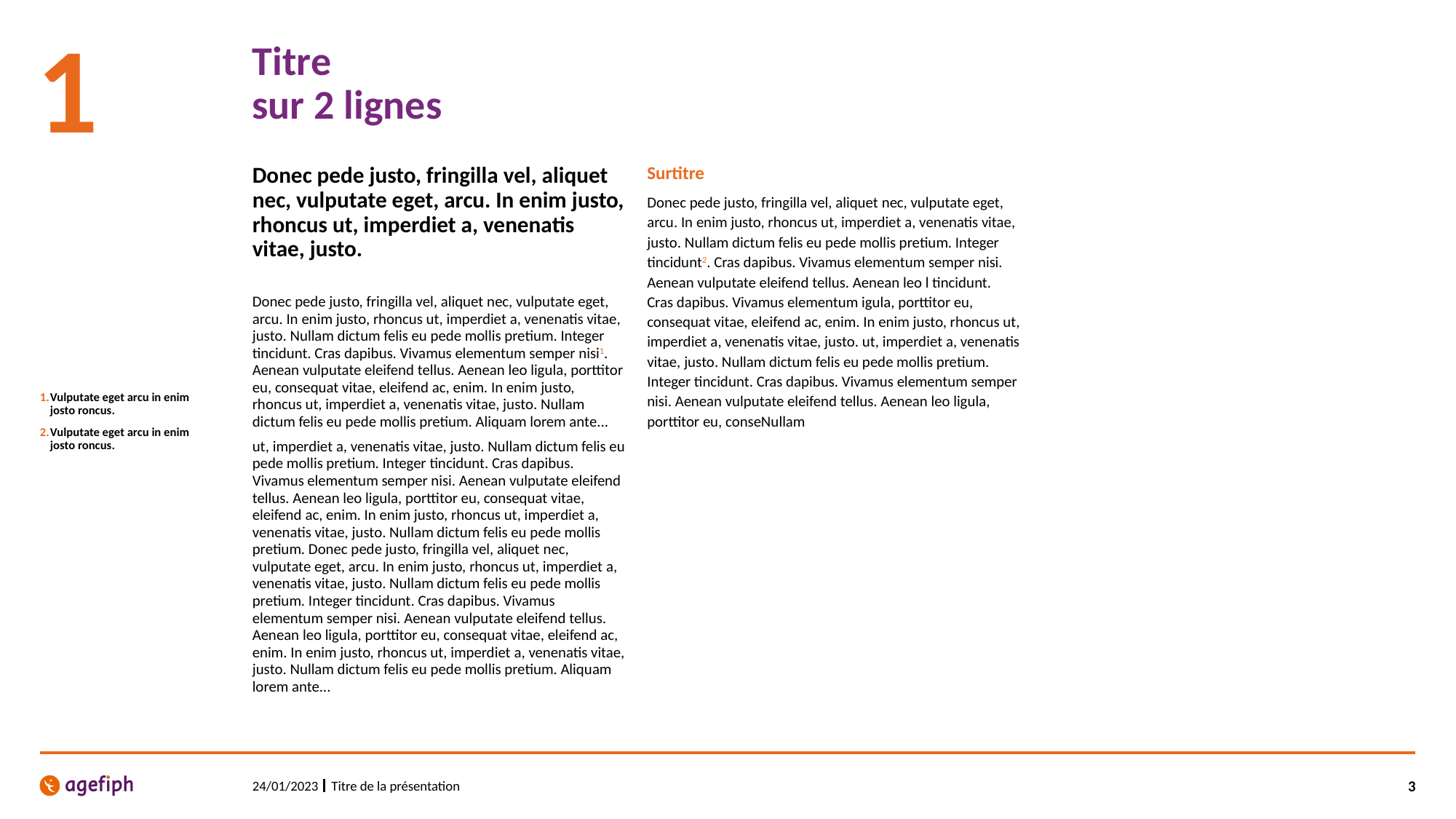

1
# Titre sur 2 lignes
Vulputate eget arcu in enim josto roncus.
Vulputate eget arcu in enim josto roncus.

Donec pede justo, fringilla vel, aliquet nec, vulputate eget, arcu. In enim justo, rhoncus ut, imperdiet a, venenatis vitae, justo.

Donec pede justo, fringilla vel, aliquet nec, vulputate eget, arcu. In enim justo, rhoncus ut, imperdiet a, venenatis vitae, justo. Nullam dictum felis eu pede mollis pretium. Integer tincidunt. Cras dapibus. Vivamus elementum semper nisi1. Aenean vulputate eleifend tellus. Aenean leo ligula, porttitor eu, consequat vitae, eleifend ac, enim. In enim justo, rhoncus ut, imperdiet a, venenatis vitae, justo. Nullam dictum felis eu pede mollis pretium. Aliquam lorem ante...
ut, imperdiet a, venenatis vitae, justo. Nullam dictum felis eu pede mollis pretium. Integer tincidunt. Cras dapibus. Vivamus elementum semper nisi. Aenean vulputate eleifend tellus. Aenean leo ligula, porttitor eu, consequat vitae, eleifend ac, enim. In enim justo, rhoncus ut, imperdiet a, venenatis vitae, justo. Nullam dictum felis eu pede mollis pretium. Donec pede justo, fringilla vel, aliquet nec, vulputate eget, arcu. In enim justo, rhoncus ut, imperdiet a, venenatis vitae, justo. Nullam dictum felis eu pede mollis pretium. Integer tincidunt. Cras dapibus. Vivamus elementum semper nisi. Aenean vulputate eleifend tellus. Aenean leo ligula, porttitor eu, consequat vitae, eleifend ac, enim. In enim justo, rhoncus ut, imperdiet a, venenatis vitae, justo. Nullam dictum felis eu pede mollis pretium. Aliquam lorem ante...
Surtitre
Donec pede justo, fringilla vel, aliquet nec, vulputate eget, arcu. In enim justo, rhoncus ut, imperdiet a, venenatis vitae, justo. Nullam dictum felis eu pede mollis pretium. Integer tincidunt2. Cras dapibus. Vivamus elementum semper nisi. Aenean vulputate eleifend tellus. Aenean leo l tincidunt. Cras dapibus. Vivamus elementum igula, porttitor eu, consequat vitae, eleifend ac, enim. In enim justo, rhoncus ut, imperdiet a, venenatis vitae, justo. ut, imperdiet a, venenatis vitae, justo. Nullam dictum felis eu pede mollis pretium. Integer tincidunt. Cras dapibus. Vivamus elementum semper nisi. Aenean vulputate eleifend tellus. Aenean leo ligula, porttitor eu, conseNullam
Titre de la présentation
3
24/01/2023